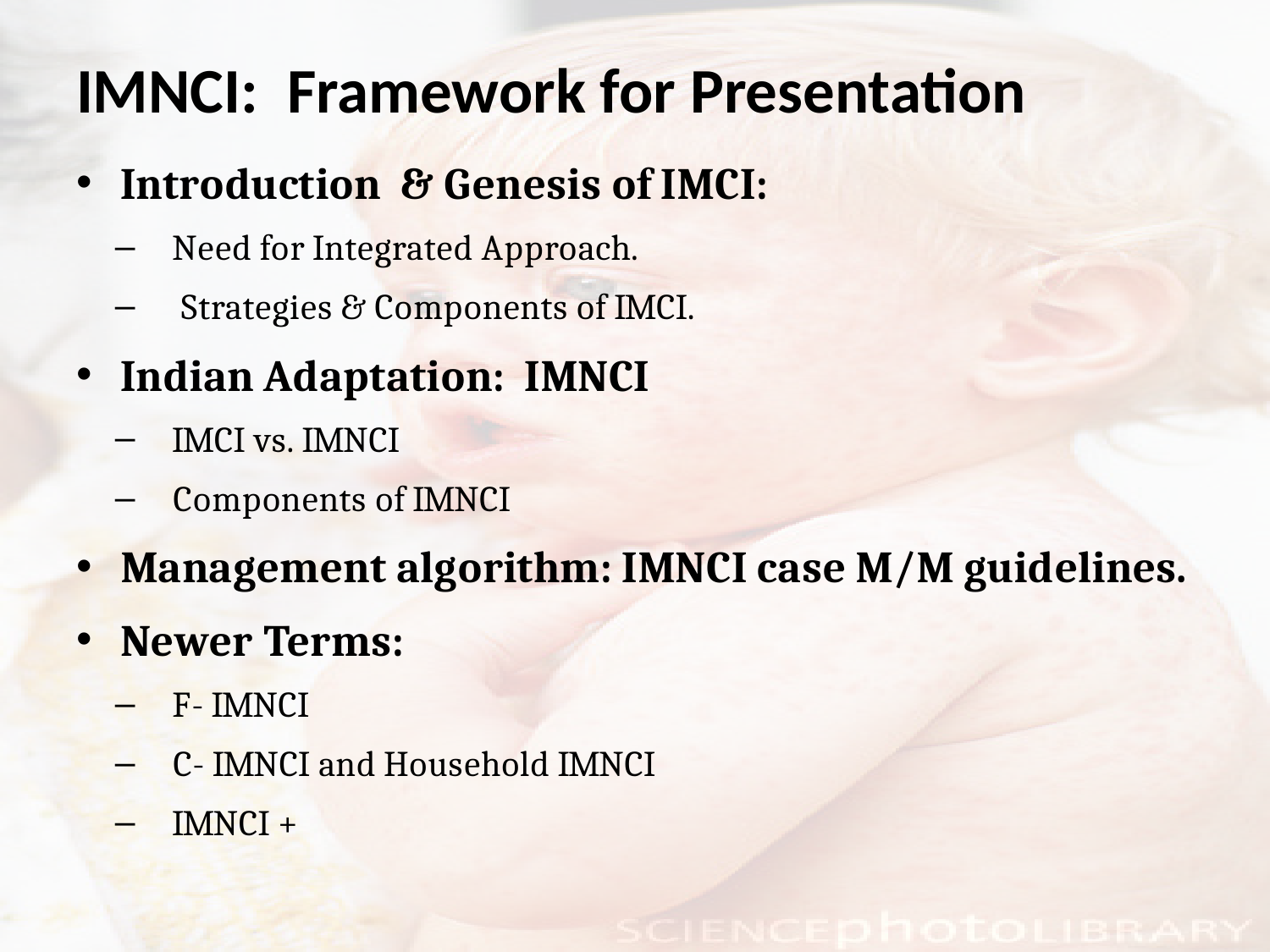

# IMNCI:  Framework for Presentation
Introduction  & Genesis of IMCI:
Need for Integrated Approach.
 Strategies & Components of IMCI.
Indian Adaptation:  IMNCI
IMCI vs. IMNCI
Components of IMNCI
Management algorithm: IMNCI case M/M guidelines.
Newer Terms:
F- IMNCI
C- IMNCI and Household IMNCI
IMNCI +